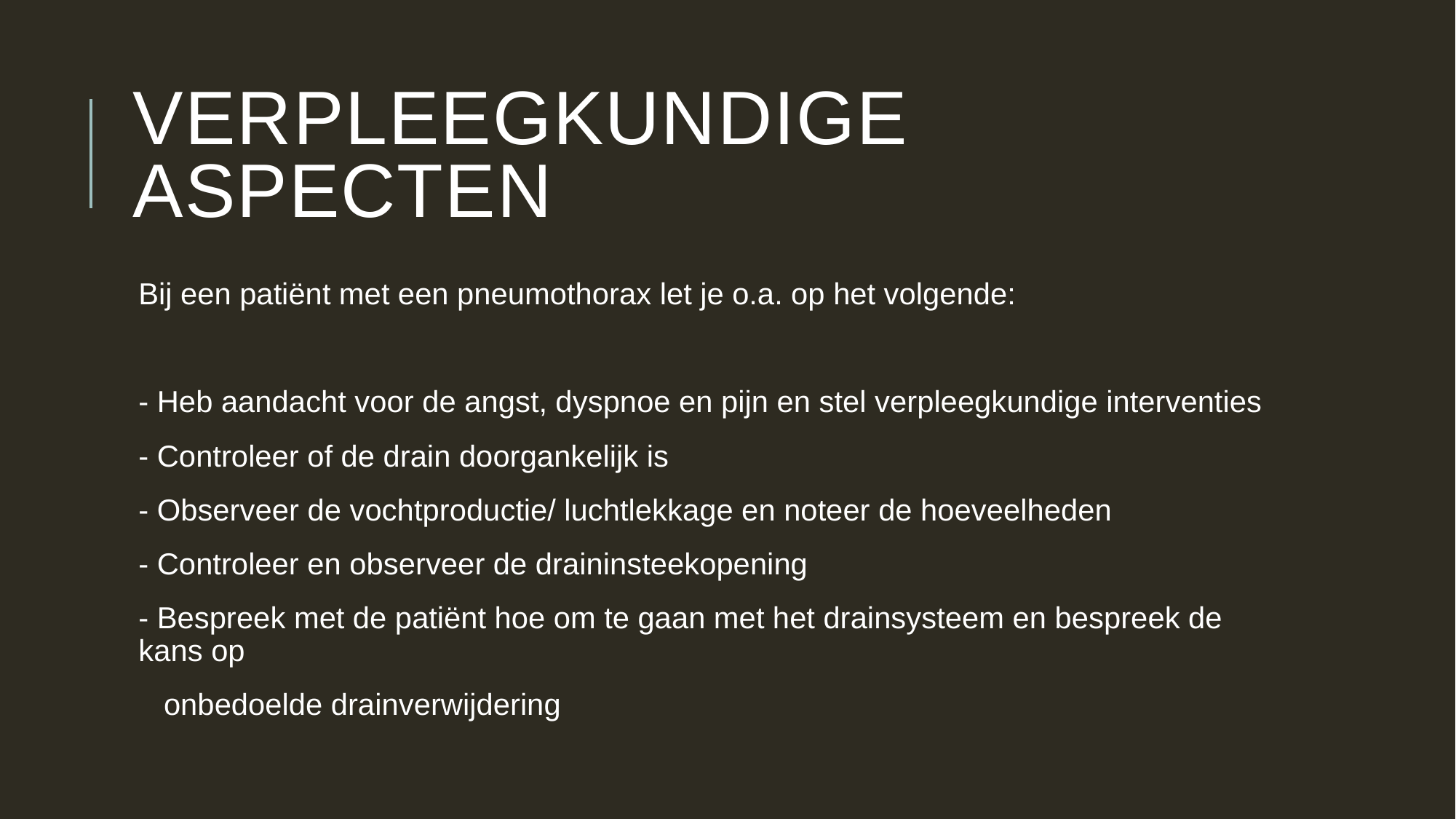

# Verpleegkundige aspecten
Bij een patiënt met een pneumothorax let je o.a. op het volgende:

- Heb aandacht voor de angst, dyspnoe en pijn en stel verpleegkundige interventies
- Controleer of de drain doorgankelijk is
- Observeer de vochtproductie/ luchtlekkage en noteer de hoeveelheden
- Controleer en observeer de draininsteekopening
- Bespreek met de patiënt hoe om te gaan met het drainsysteem en bespreek de kans op
   onbedoelde drainverwijdering